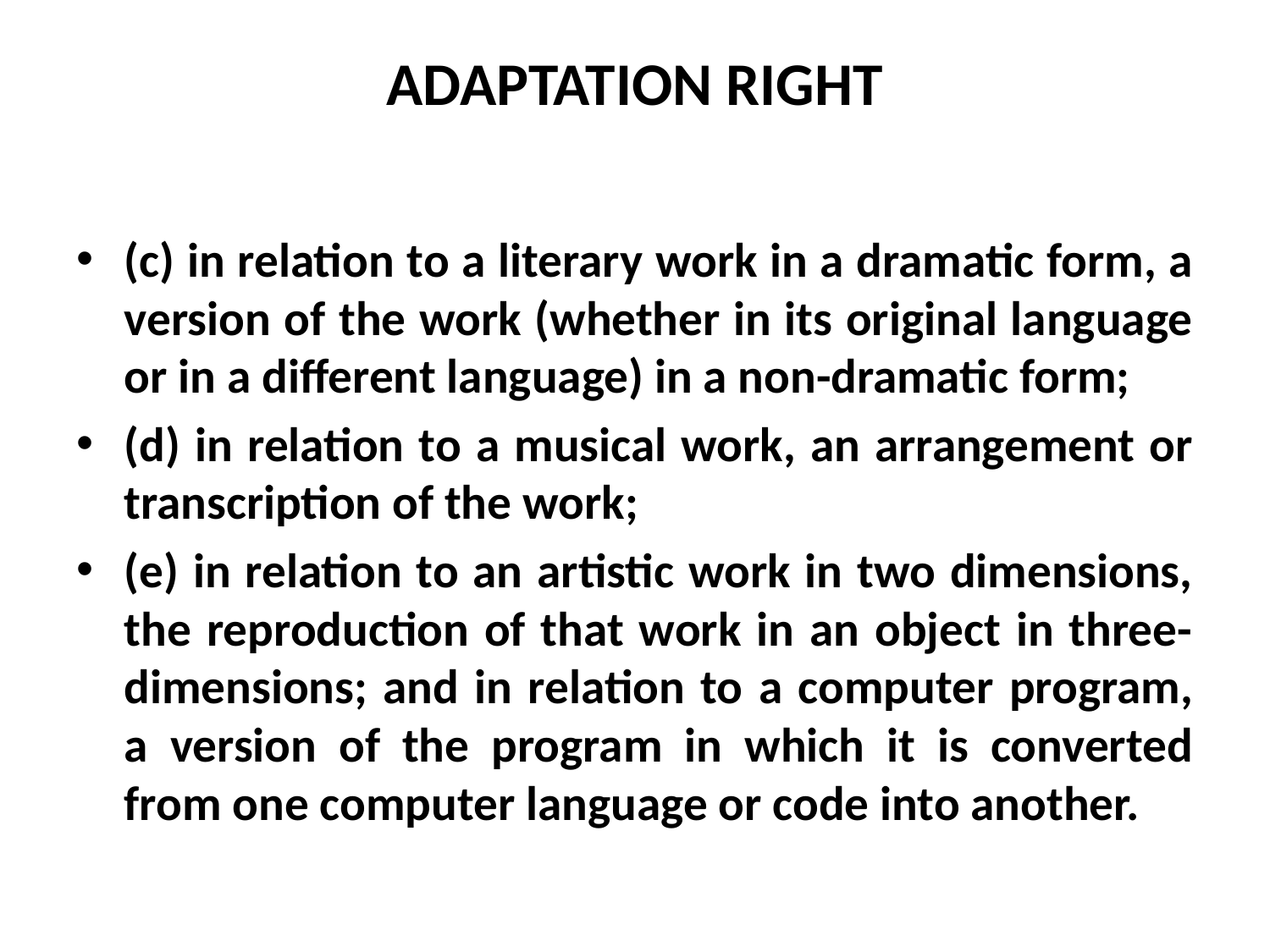

# ADAPTATION RIGHT
(c) in relation to a literary work in a dramatic form, a version of the work (whether in its original language or in a different language) in a non-dramatic form;
(d) in relation to a musical work, an arrangement or transcription of the work;
(e) in relation to an artistic work in two dimensions, the reproduction of that work in an object in three-dimensions; and in relation to a computer program, a version of the program in which it is converted from one computer language or code into another.